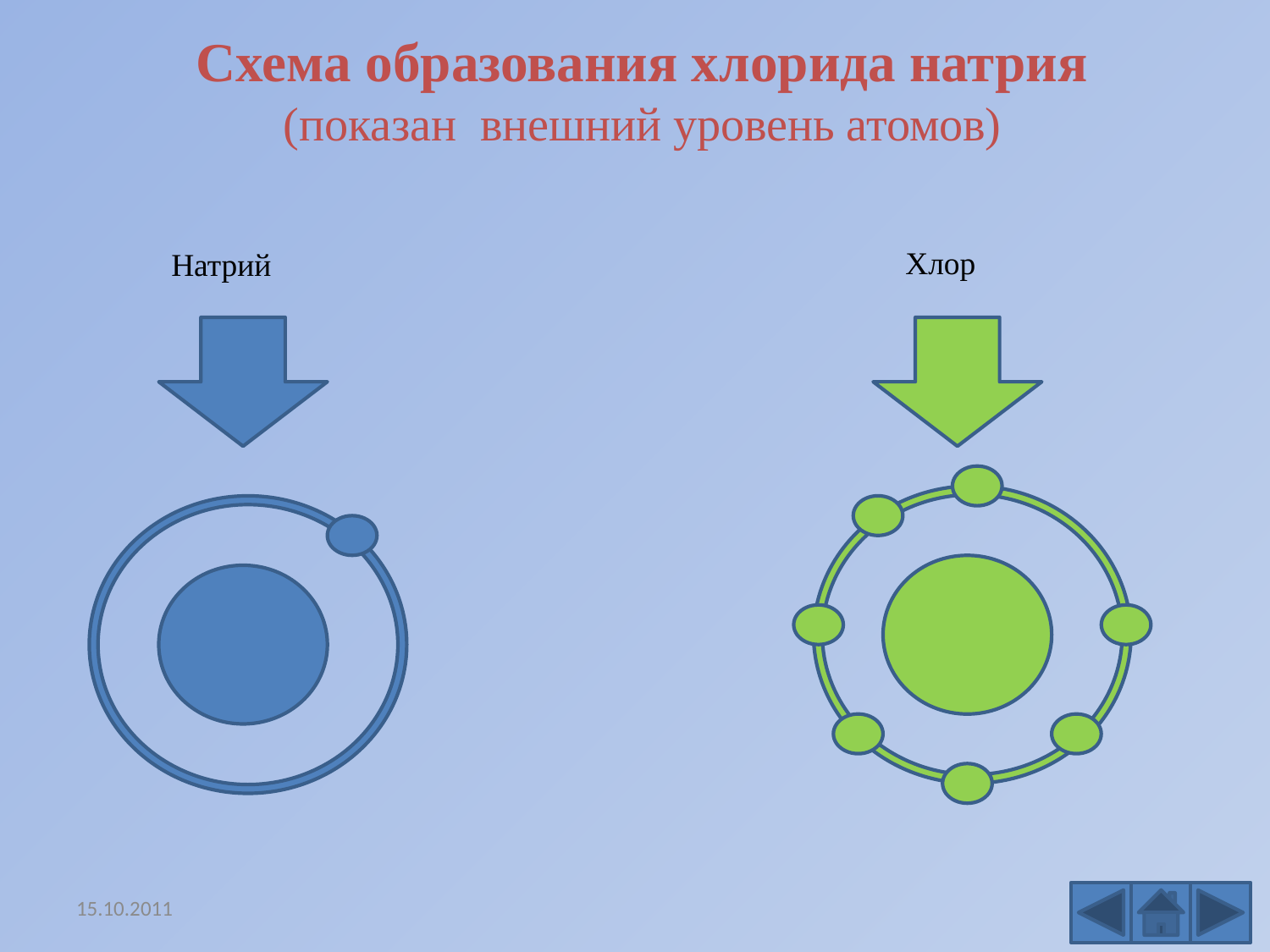

# Схема образования хлорида натрия (показан  внешний уровень атомов)
Хлор
Натрий

15.10.2011